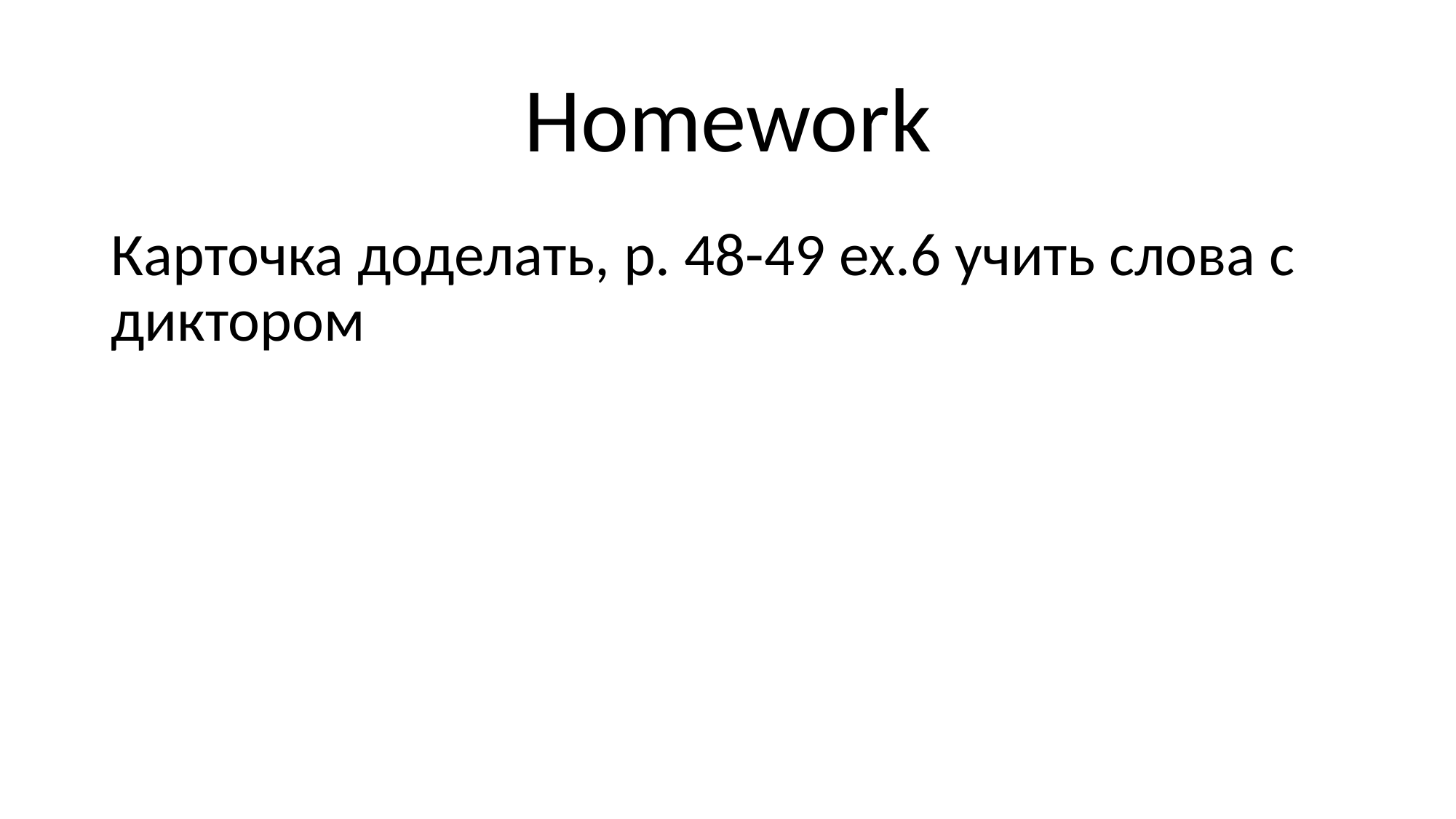

# Homework
Карточка доделать, р. 48-49 ех.6 учить слова с диктором